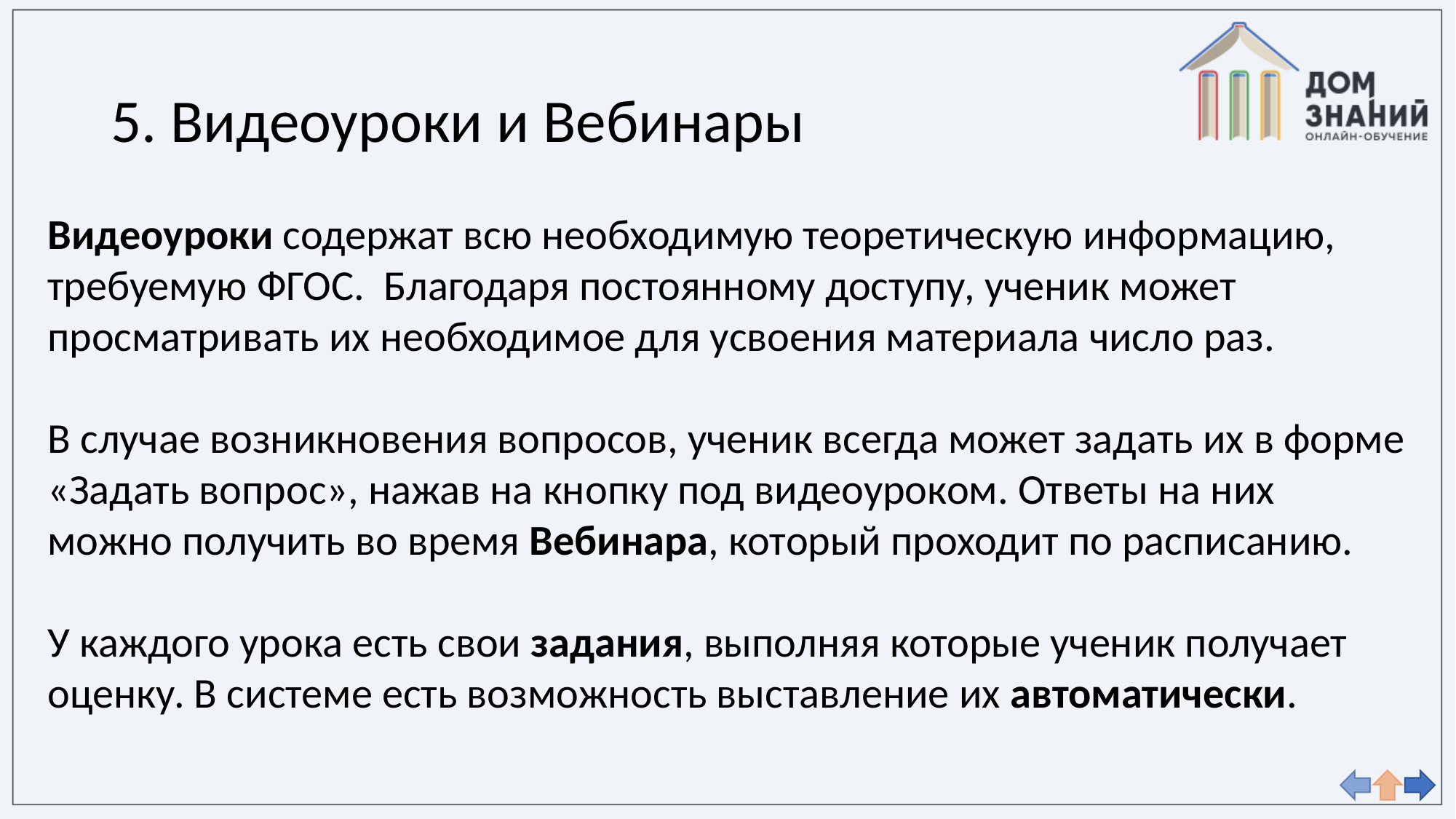

# 5. Видеоуроки и Вебинары
Видеоуроки содержат всю необходимую теоретическую информацию, требуемую ФГОС.  Благодаря постоянному доступу, ученик может просматривать их необходимое для усвоения материала число раз.

В случае возникновения вопросов, ученик всегда может задать их в форме «Задать вопрос», нажав на кнопку под видеоуроком. Ответы на них можно получить во время Вебинара, который проходит по расписанию.

У каждого урока есть свои задания, выполняя которые ученик получает оценку. В системе есть возможность выставление их автоматически.